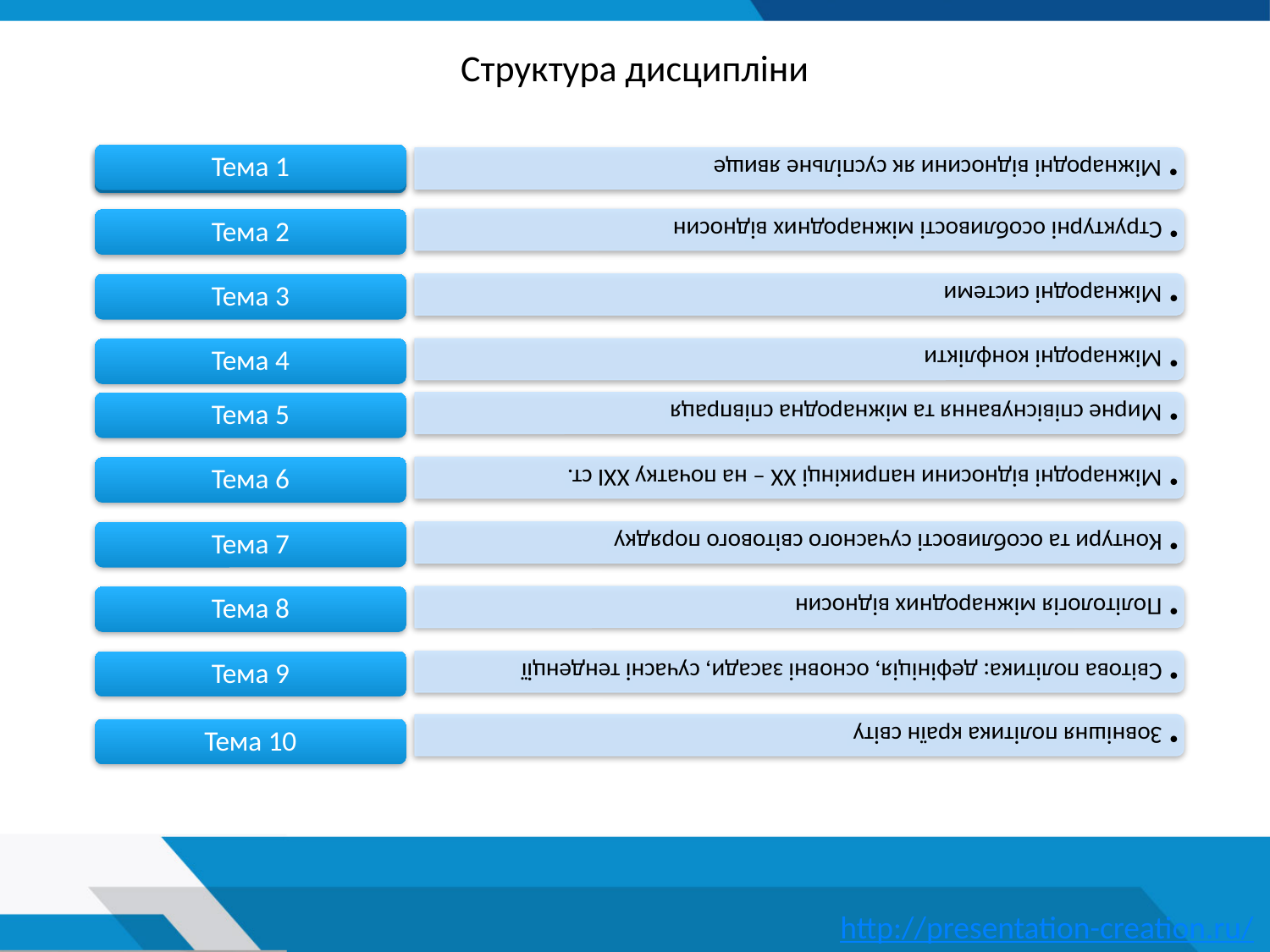

# Структура дисципліни
Міжнародні відносини як суспільне явище

Зовнішня політика країн світу
Тема 1
Міжнародні конфлікти
Тема 4
Структурні особливості міжнародних відносин
Тема 2
Міжнародні системи
Тема 3
Мирне співіснування та міжнародна співпраця
Тема 5
Міжнародні відносини наприкінці ХХ – на початку ХХІ ст.
Тема 6
Контури та особливості сучасного світового порядку
Тема 8
Політологія міжнародних відносин
Тема 7
Світова політика: дефініція, основні засади, сучасні тенденції
Тема 9
Тема 10